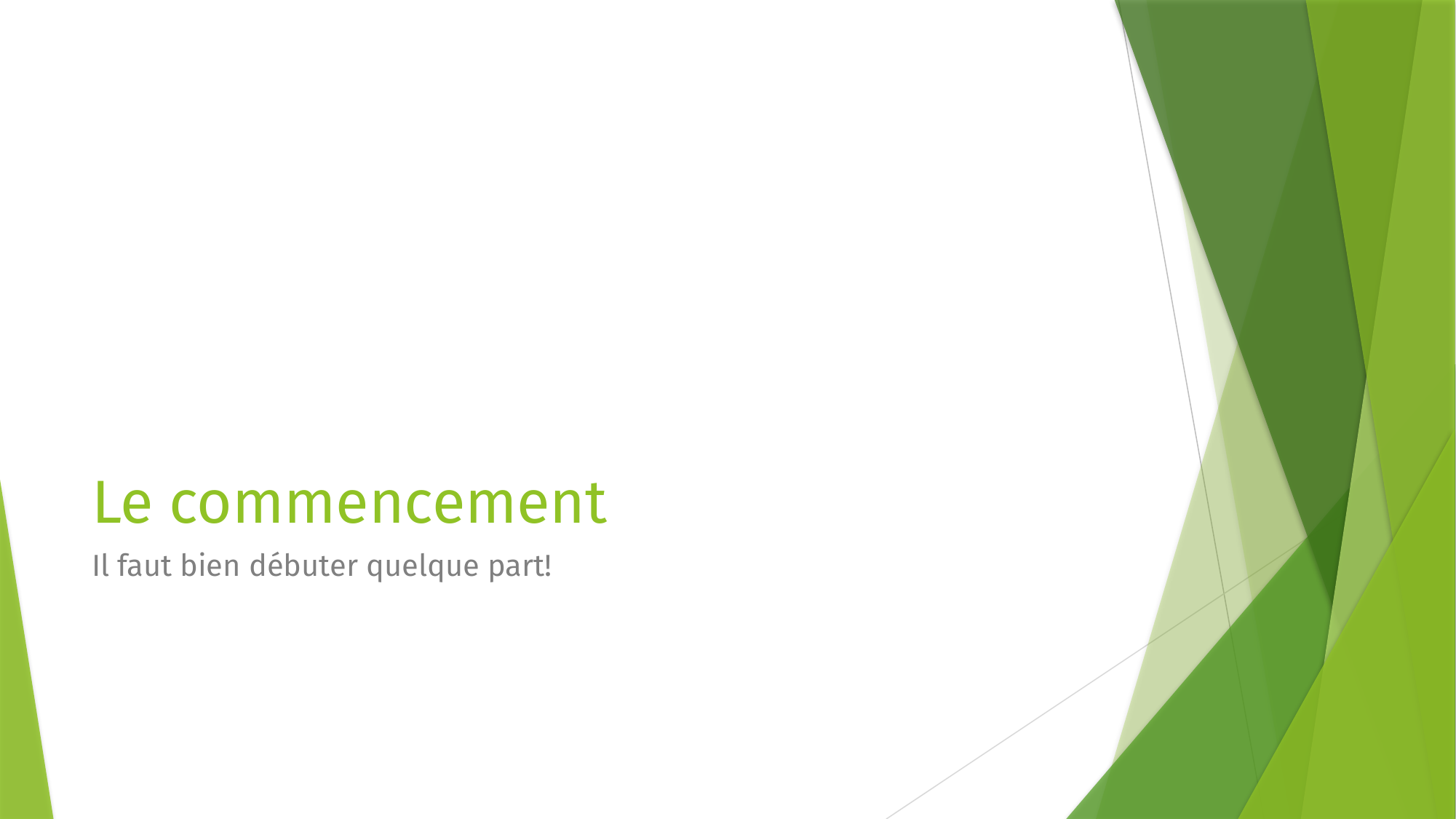

# Le commencement
Il faut bien débuter quelque part!